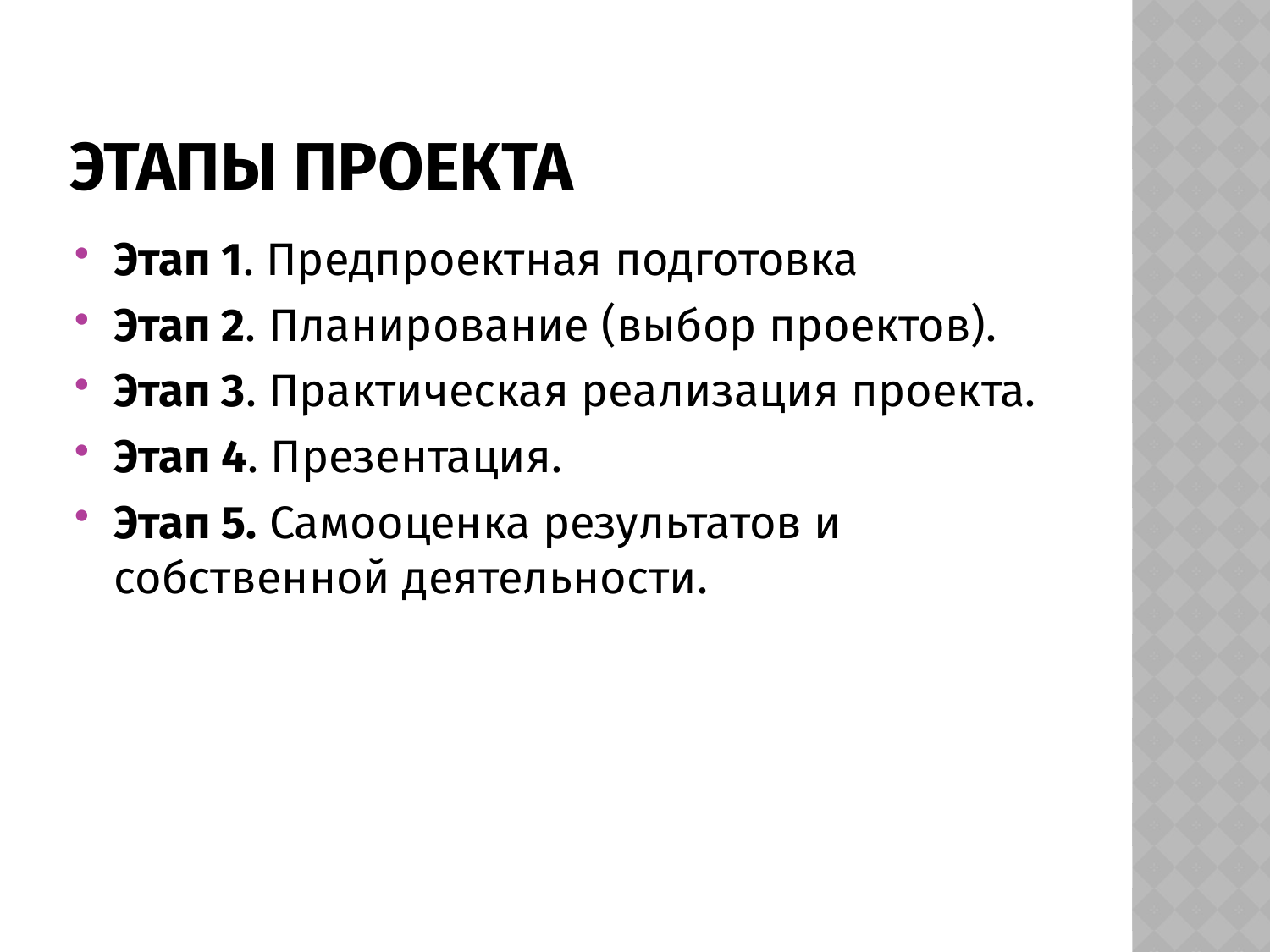

# Этапы проекта
Этап 1. Предпроектная подготовка
Этап 2. Планирование (выбор проектов).
Этап 3. Практическая реализация проекта.
Этап 4. Презентация.
Этап 5. Самооценка результатов и собственной деятельности.